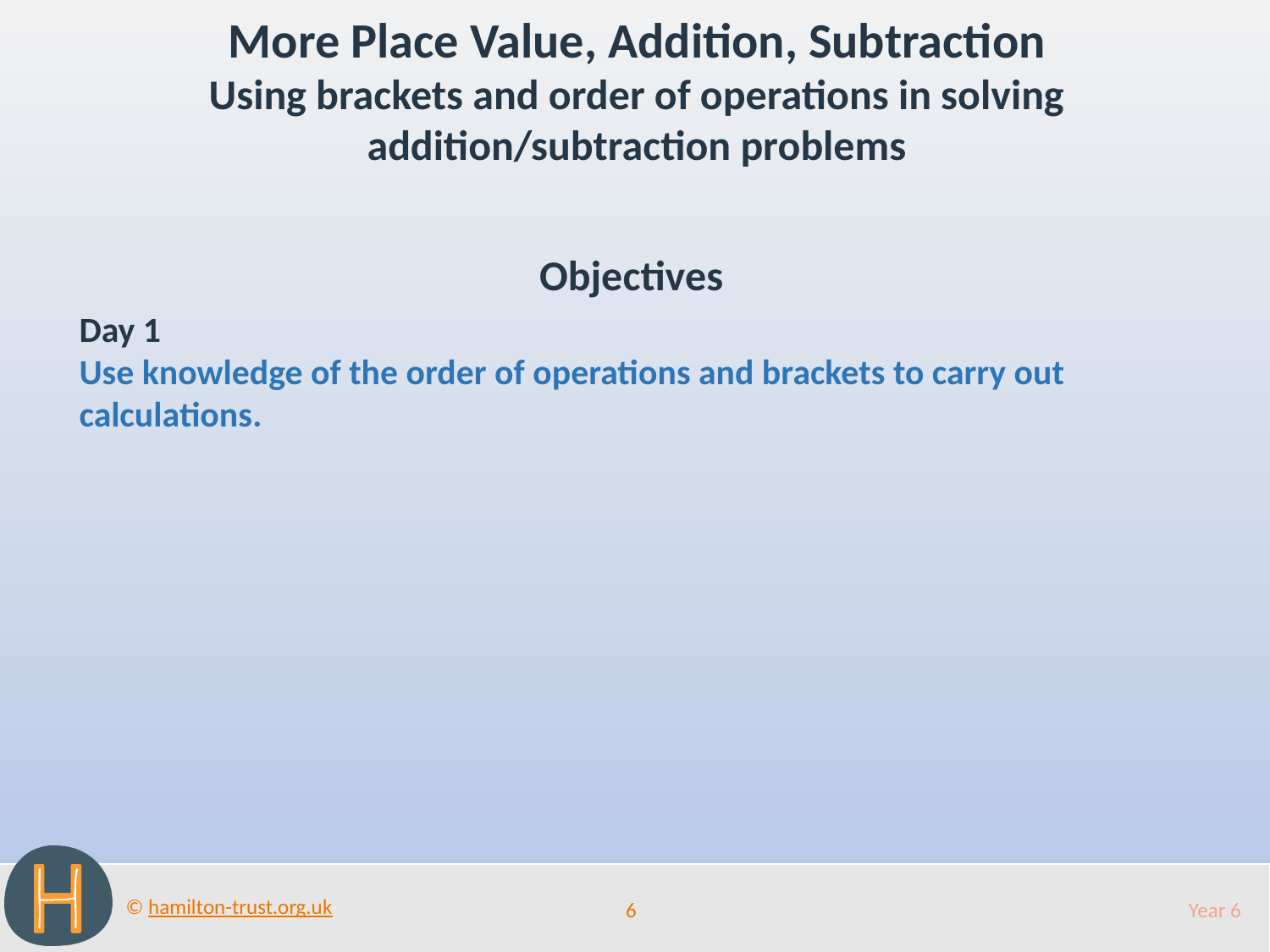

More Place Value, Addition, Subtraction
Using brackets and order of operations in solving addition/subtraction problems
Objectives
Day 1
Use knowledge of the order of operations and brackets to carry out calculations.
6
Year 6